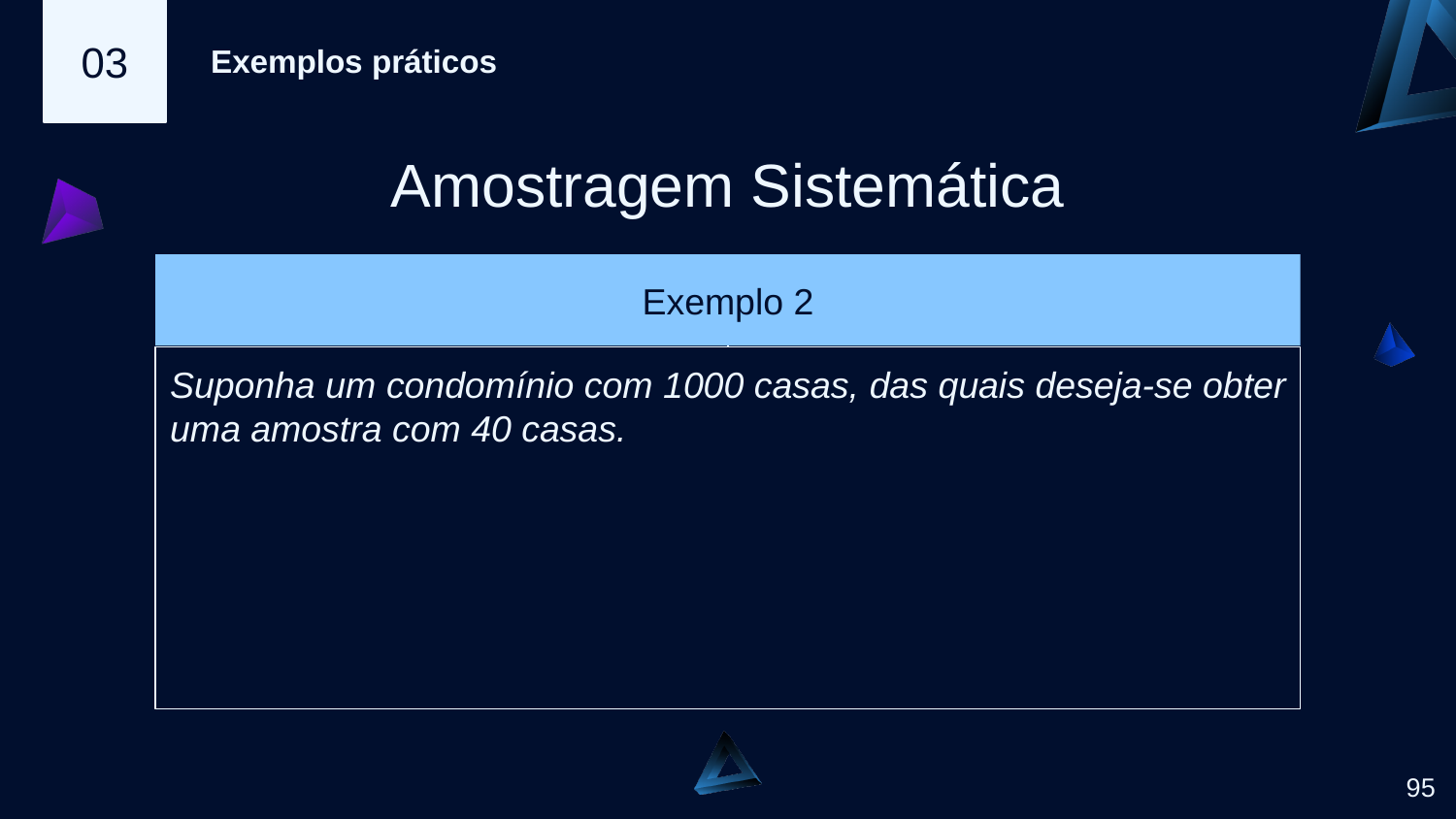

03
Exemplos práticos
Amostragem Sistemática
# Exemplo 2
Suponha um condomínio com 1000 casas, das quais deseja-se obter uma amostra com 40 casas.
95